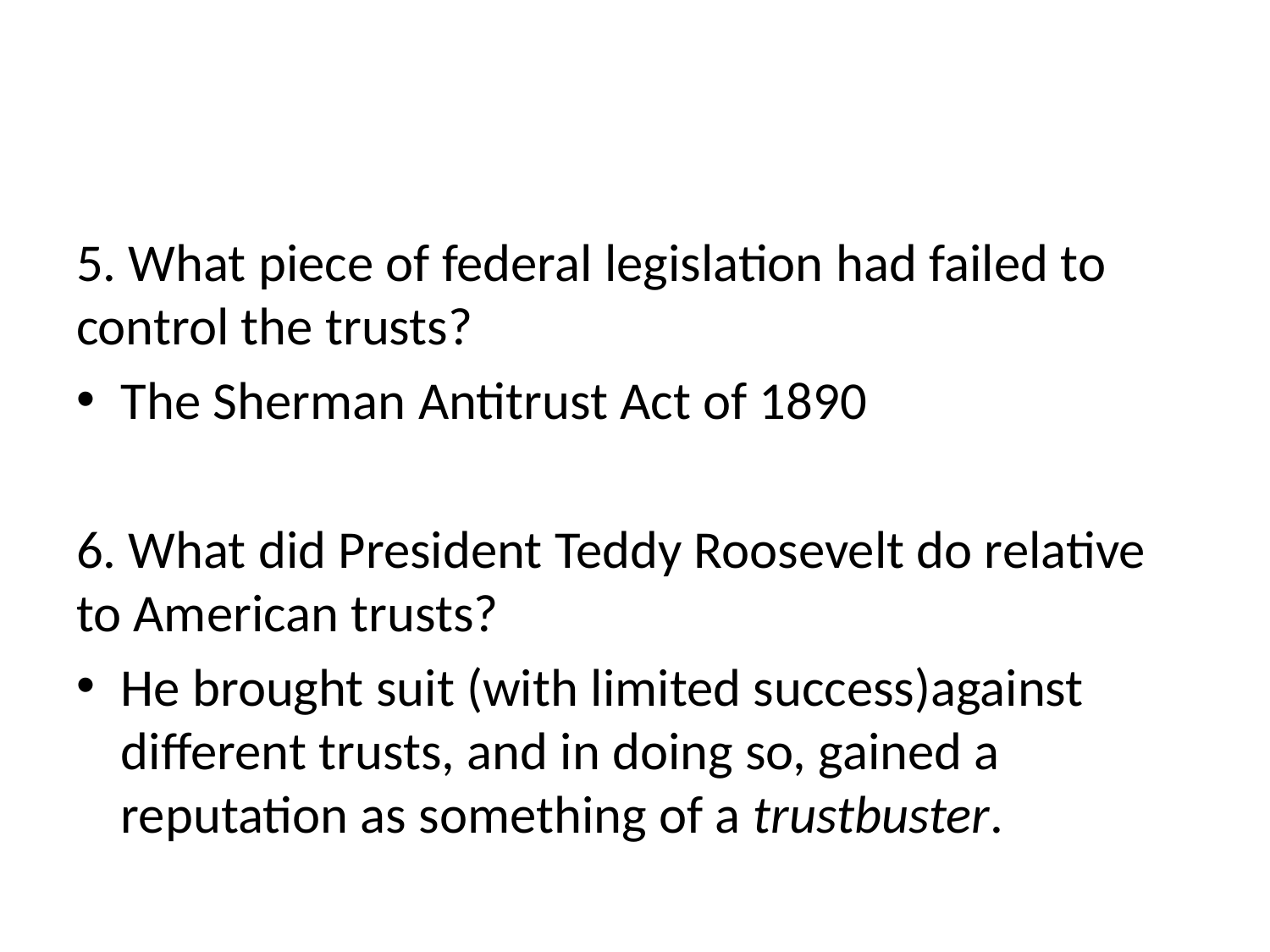

#
5. What piece of federal legislation had failed to control the trusts?
The Sherman Antitrust Act of 1890

6. What did President Teddy Roosevelt do relative to American trusts?
He brought suit (with limited success)against different trusts, and in doing so, gained a reputation as something of a trustbuster.